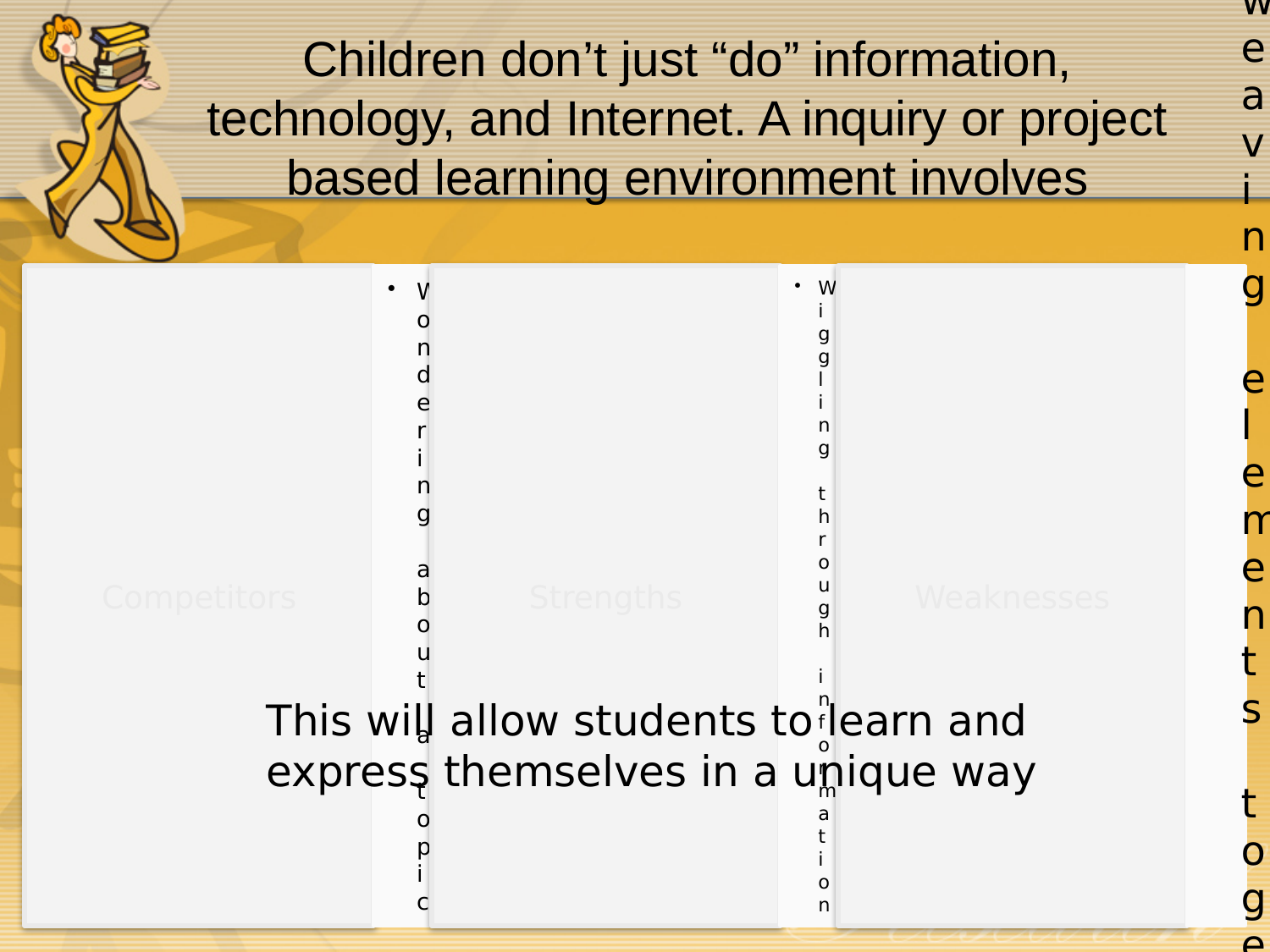

# Children don’t just “do” information, technology, and Internet. A inquiry or project based learning environment involves
Strengths
Weaknesses
Competitors
This will allow students to learn and express themselves in a unique way